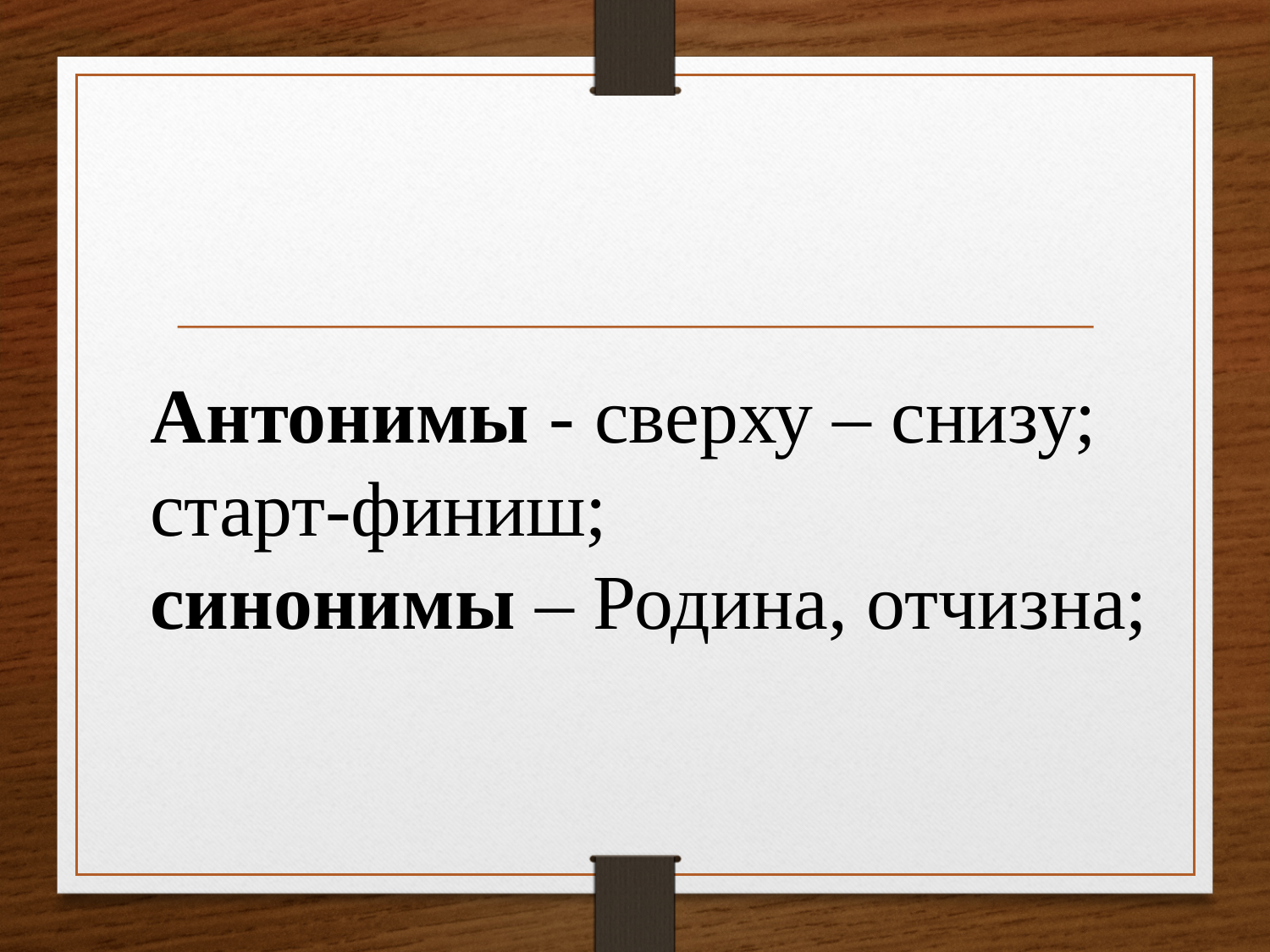

#

Антонимы - сверху – снизу; старт-финиш;
синонимы – Родина, отчизна;